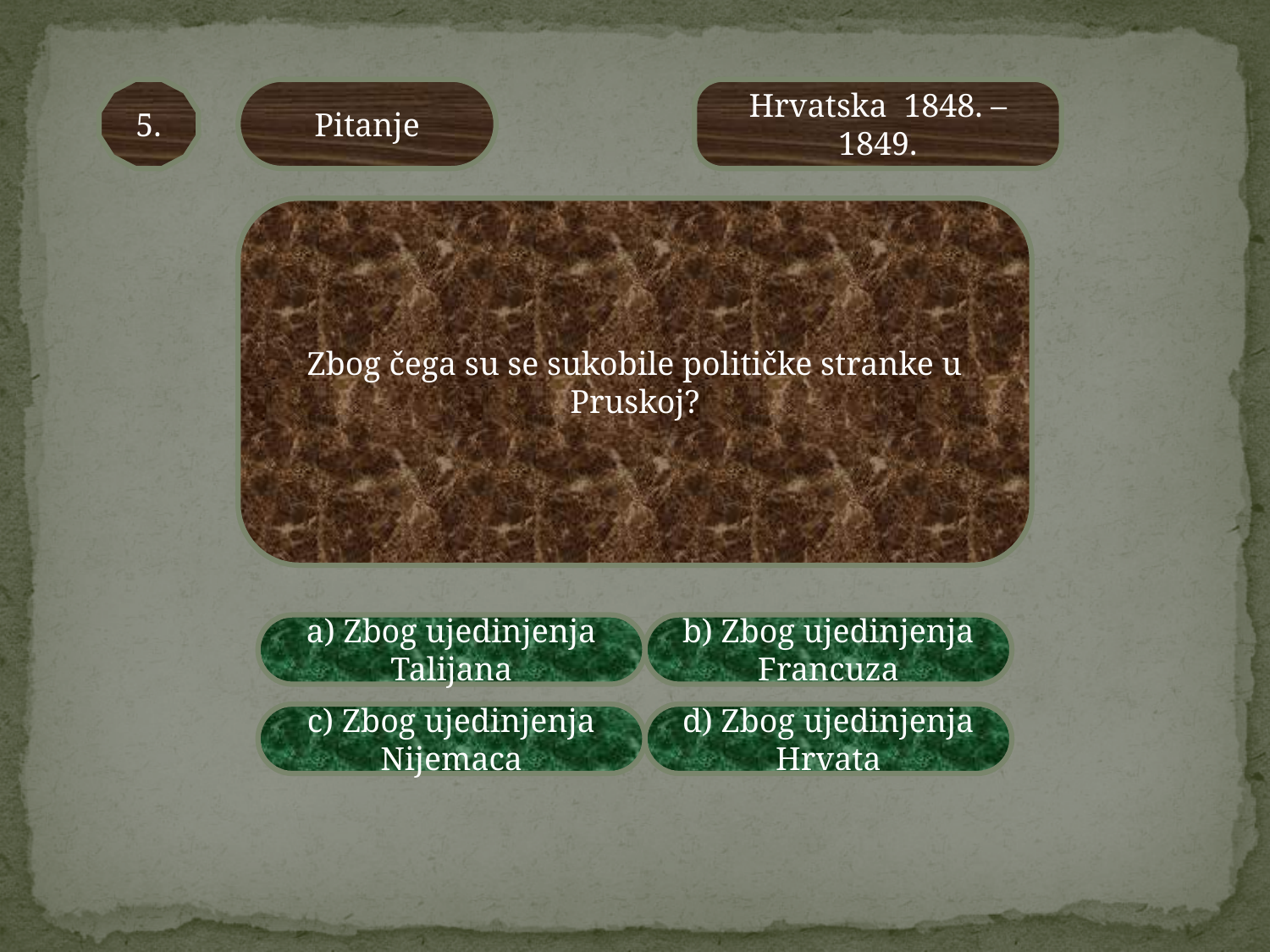

5.
Pitanje
Hrvatska  1848. – 1849.
Zbog čega su se sukobile političke stranke u Pruskoj?
a) Zbog ujedinjenja Talijana
b) Zbog ujedinjenja Francuza
c) Zbog ujedinjenja Nijemaca
d) Zbog ujedinjenja Hrvata